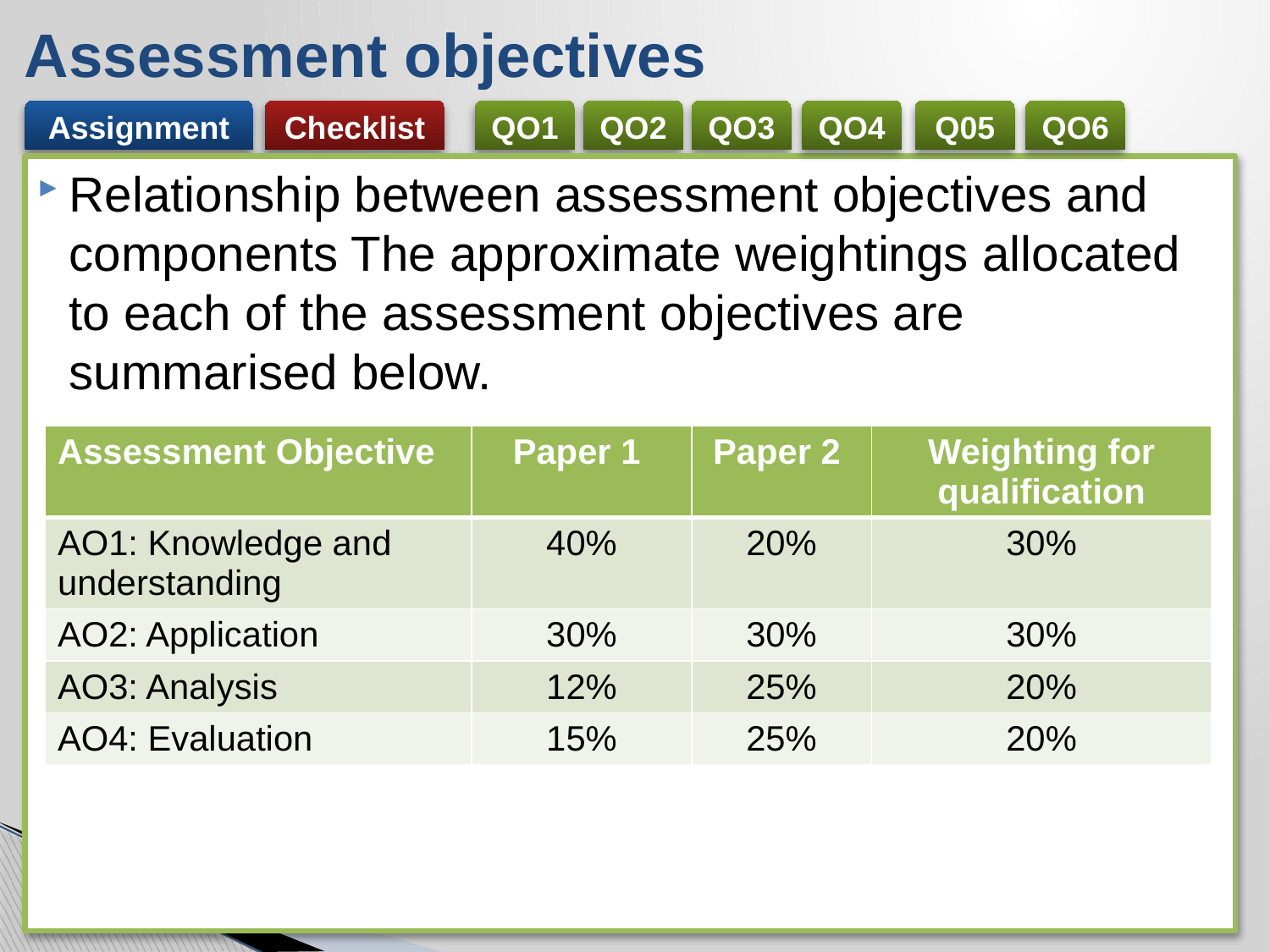

# Assessment objectives
Assignment
Checklist
QO1
QO2
QO3
QO4
Q05
QO6
Relationship between assessment objectives and components The approximate weightings allocated to each of the assessment objectives are summarised below.
| Assessment Objective | Paper 1 | Paper 2 | Weighting for qualification |
| --- | --- | --- | --- |
| AO1: Knowledge and understanding | 40% | 20% | 30% |
| AO2: Application | 30% | 30% | 30% |
| AO3: Analysis | 12% | 25% | 20% |
| AO4: Evaluation | 15% | 25% | 20% |